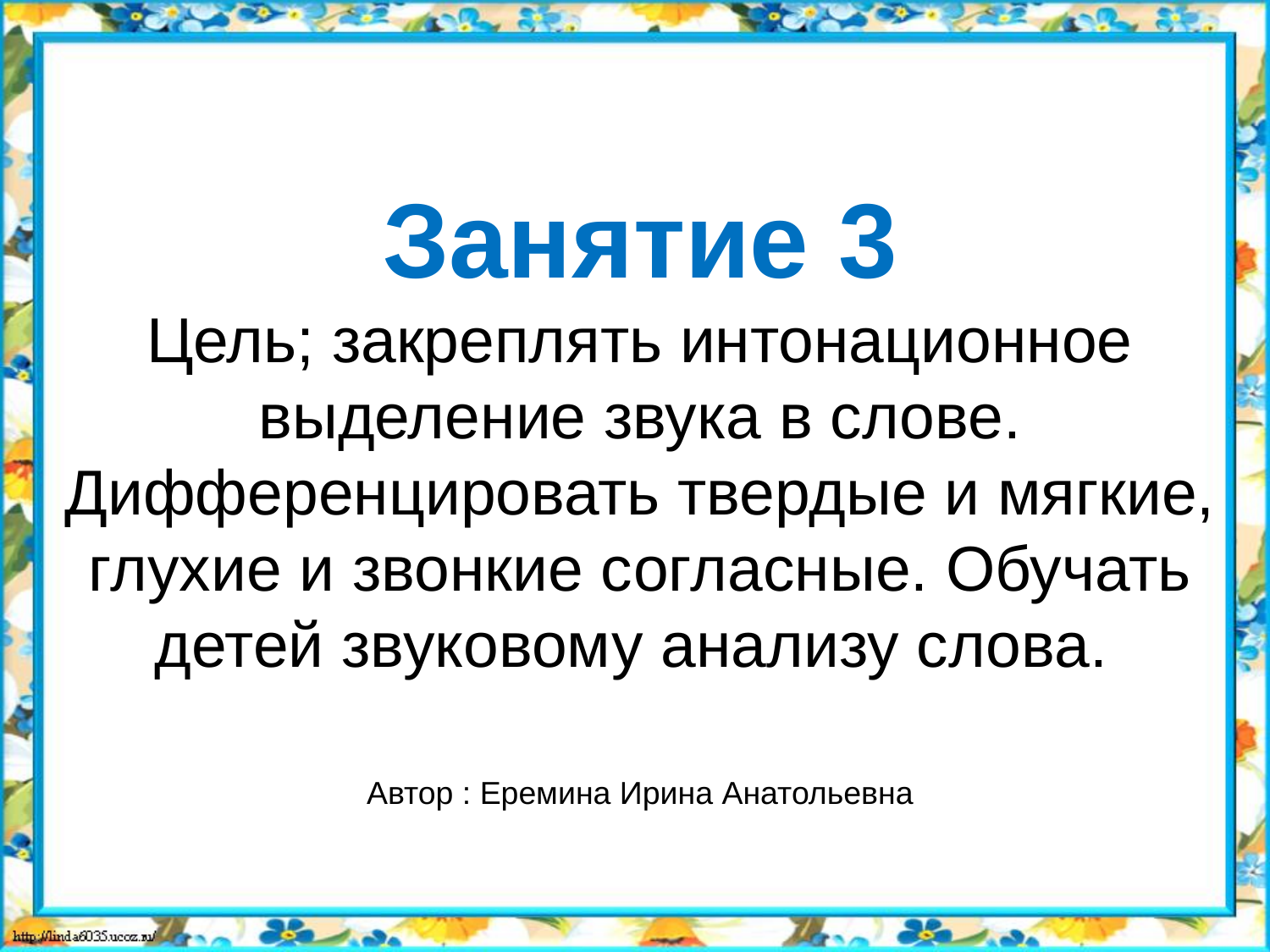

Занятие 3
Цель; закреплять интонационное выделение звука в слове. Дифференцировать твердые и мягкие, глухие и звонкие согласные. Обучать детей звуковому анализу слова.
Автор : Еремина Ирина Анатольевна